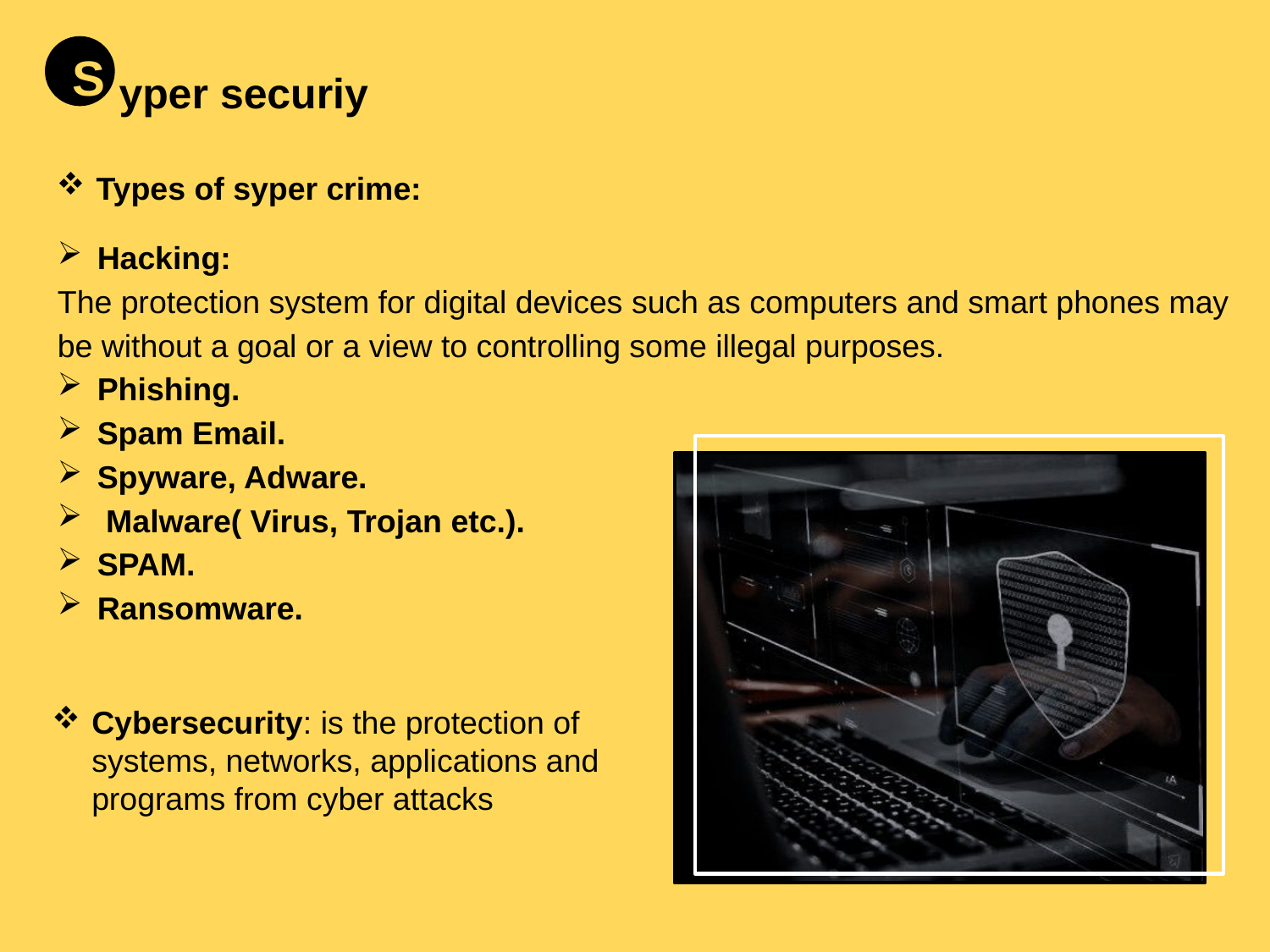

S
yper securiy
Types of syper crime:
Hacking:
The protection system for digital devices such as computers and smart phones may be without a goal or a view to controlling some illegal purposes.
Phishing.
Spam Email.
Spyware, Adware.
 Malware( Virus, Trojan etc.).
SPAM.
Ransomware.

Cybersecurity: is the protection of systems, networks, applications and programs from cyber attacks